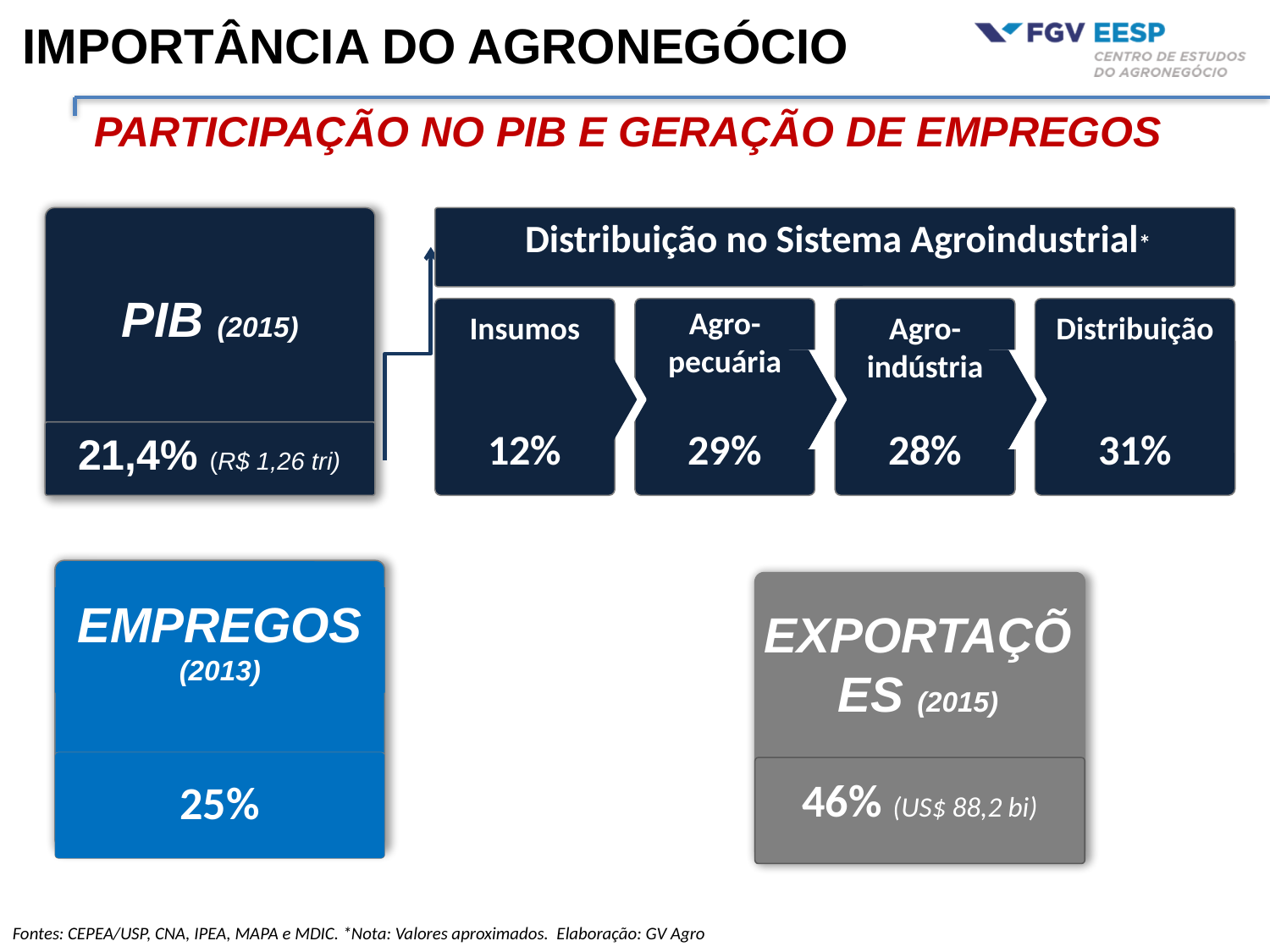

Importância do Agronegócio
# Participação no PIB e Geração de Empregos

Distribuição no Sistema Agroindustrial*
PIB (2015)
Agro-
pecuária

Insumos

12%

Distribuição
31%
Agro-
indústria

29%
28%
21,4% (R$ 1,26 tri)

Empregos (2013)
Exportações (2015)

46% (US$ 88,2 bi)
25%
Fontes: CEPEA/USP, CNA, IPEA, MAPA e MDIC. *Nota: Valores aproximados.  Elaboração: GV Agro